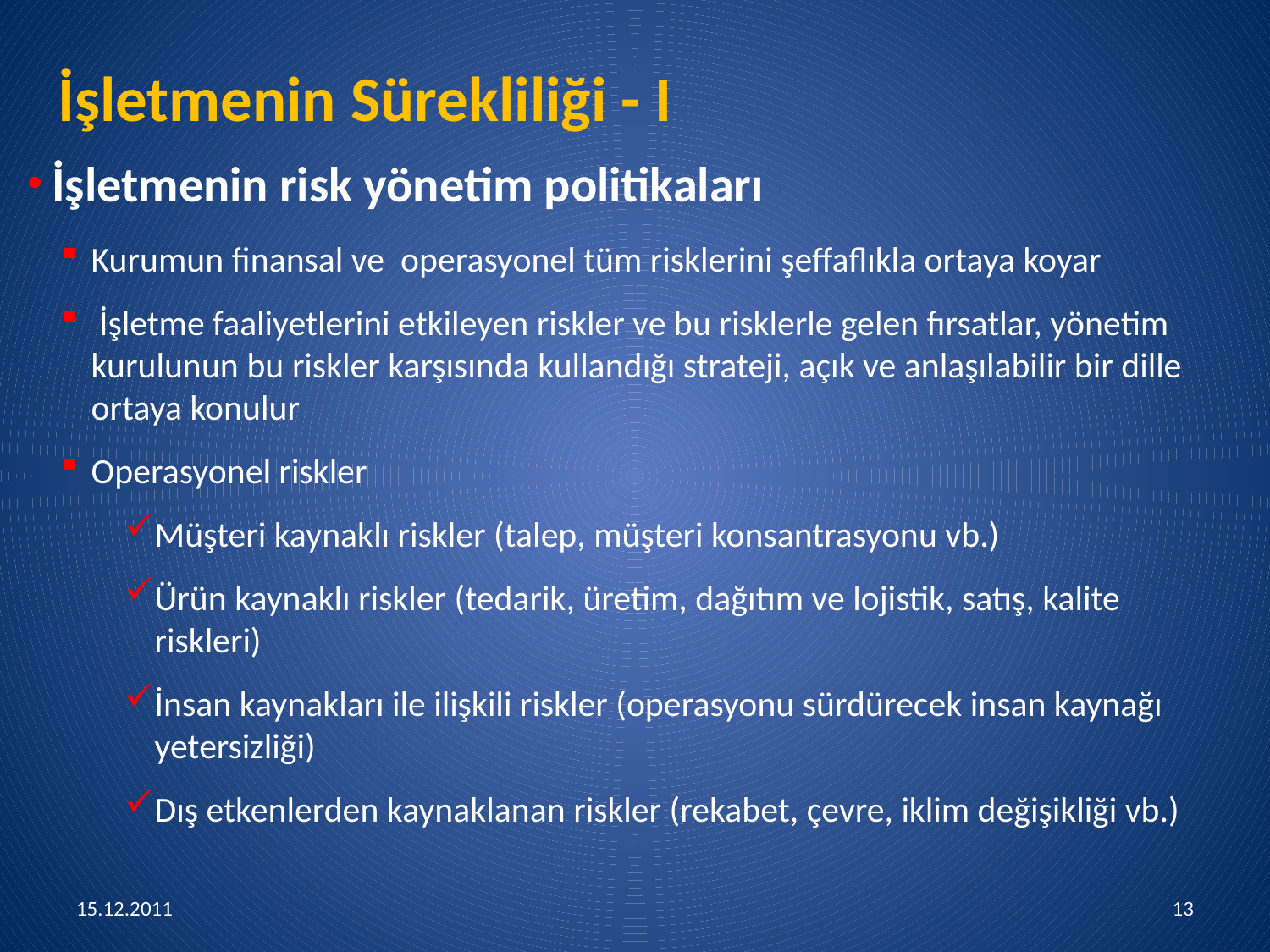

# İşletmenin Sürekliliği - I
 İşletmenin risk yönetim politikaları

Kurumun finansal ve  operasyonel tüm risklerini şeffaflıkla ortaya koyar
 İşletme faaliyetlerini etkileyen riskler ve bu risklerle gelen fırsatlar, yönetim kurulunun bu riskler karşısında kullandığı strateji, açık ve anlaşılabilir bir dille ortaya konulur
Operasyonel riskler
Müşteri kaynaklı riskler (talep, müşteri konsantrasyonu vb.)
Ürün kaynaklı riskler (tedarik, üretim, dağıtım ve lojistik, satış, kalite  riskleri)
İnsan kaynakları ile ilişkili riskler (operasyonu sürdürecek insan kaynağı yetersizliği)
Dış etkenlerden kaynaklanan riskler (rekabet, çevre, iklim değişikliği vb.)

15.12.2011
13